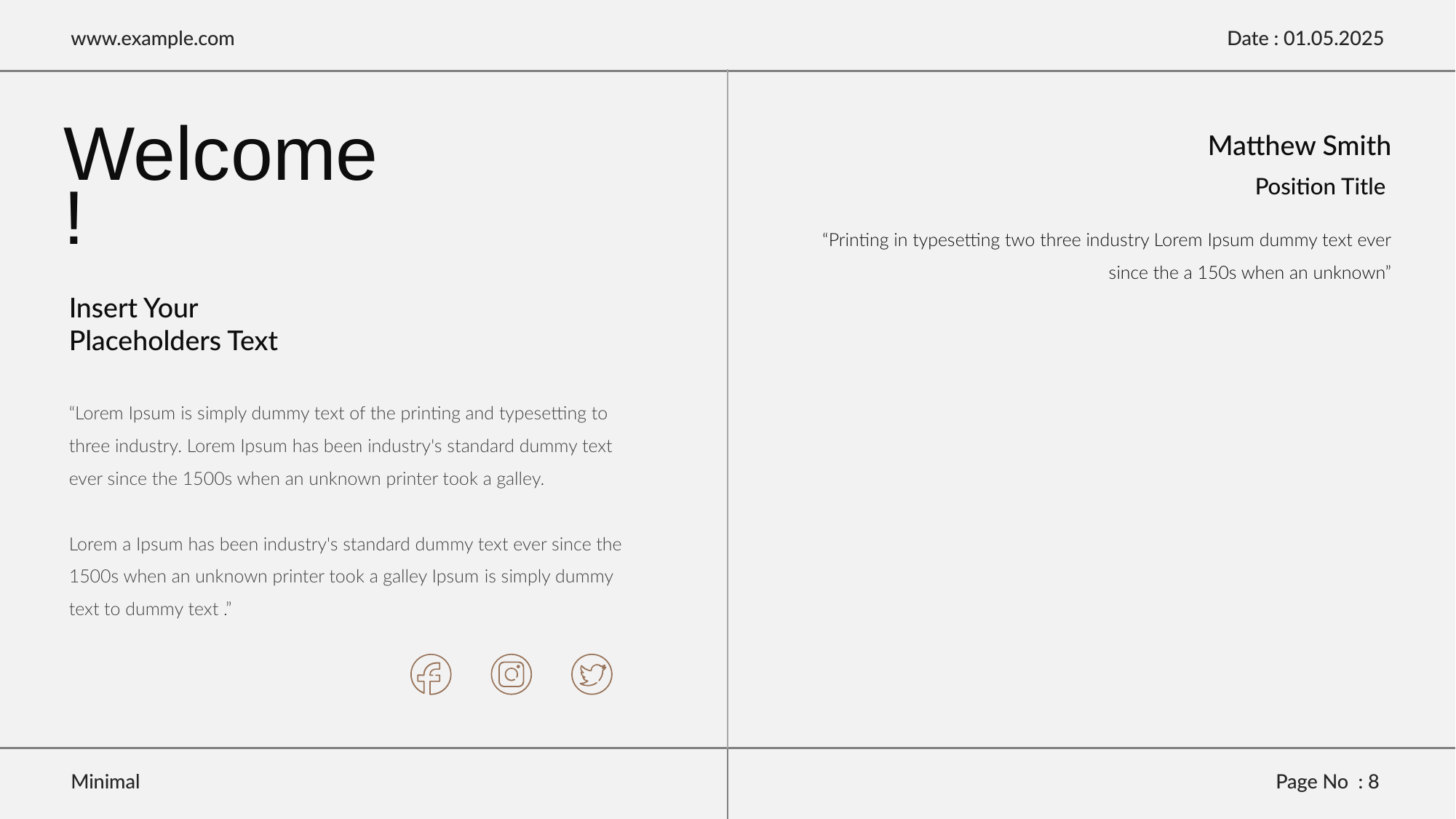

Matthew Smith
Welcome!
Position Title
“Printing in typesetting two three industry Lorem Ipsum dummy text ever since the a 150s when an unknown”
Insert Your Placeholders Text

“Lorem Ipsum is simply dummy text of the printing and typesetting to three industry. Lorem Ipsum has been industry's standard dummy text ever since the 1500s when an unknown printer took a galley.

Lorem a Ipsum has been industry's standard dummy text ever since the 1500s when an unknown printer took a galley Ipsum is simply dummy text to dummy text .”